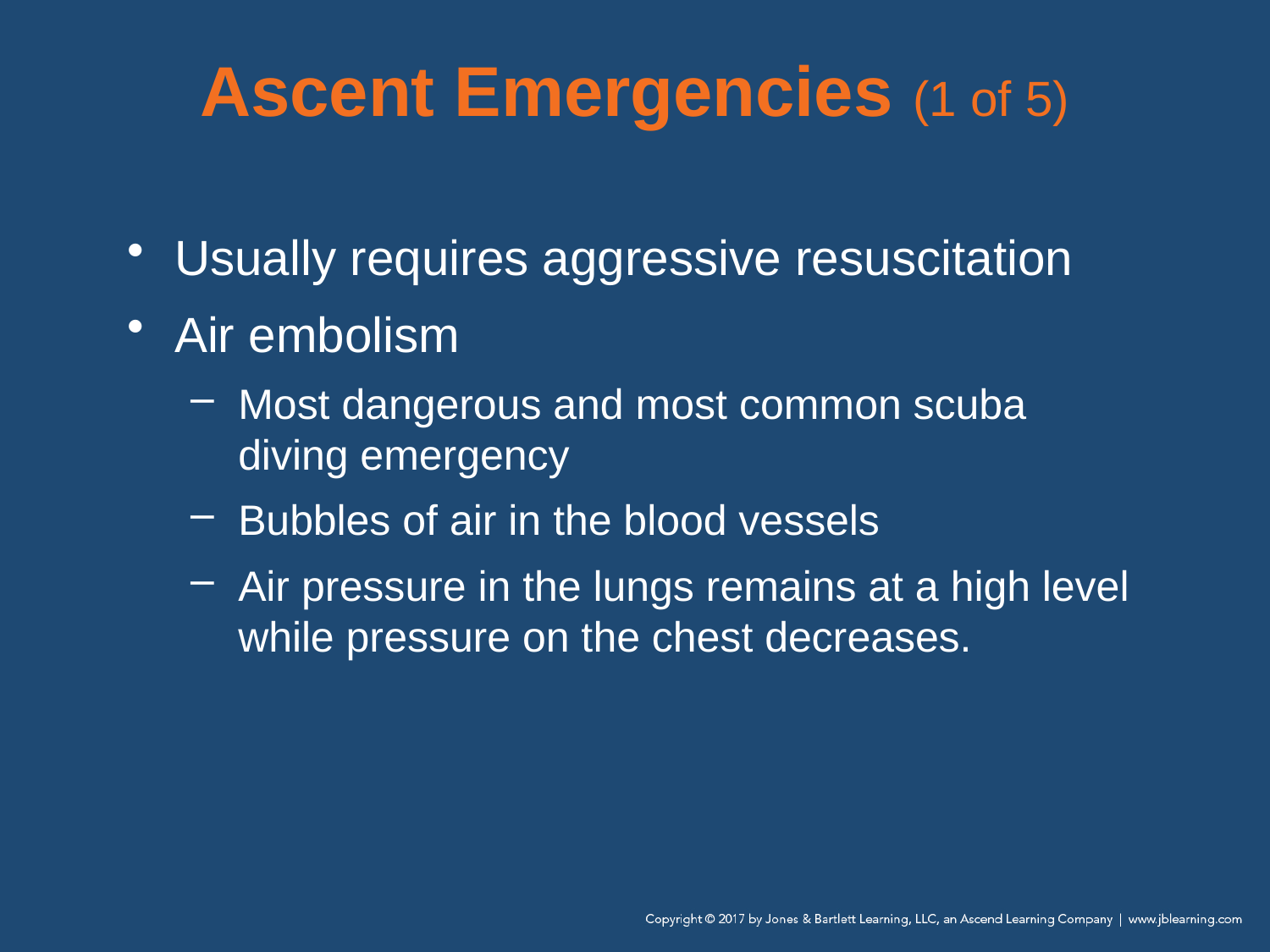

# Ascent Emergencies (1 of 5)
Usually requires aggressive resuscitation
Air embolism
Most dangerous and most common scuba diving emergency
Bubbles of air in the blood vessels
Air pressure in the lungs remains at a high level while pressure on the chest decreases.